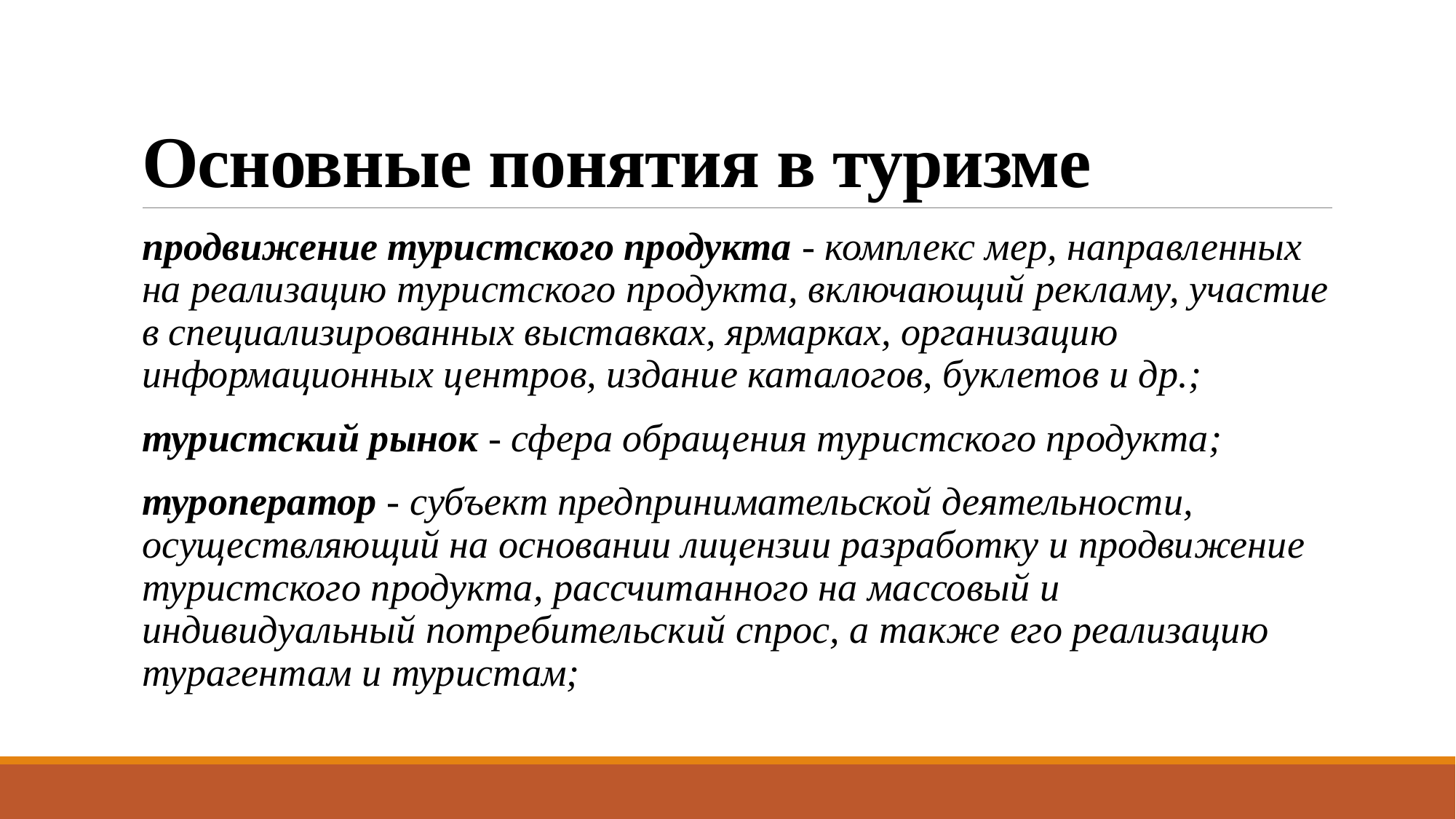

# Основные понятия в туризме
продвижение туристского продукта - комплекс мер, направленных на реализацию туристского продукта, включающий рекламу, участие в специализированных выставках, ярмарках, организацию информационных центров, издание каталогов, буклетов и др.;
туристский рынок - сфера обращения туристского продукта;
туроператор - субъект предпринимательской деятельности, осуществляющий на основании лицензии разработку и продвижение туристского продукта, рассчитанного на массовый и индивидуальный потребительский спрос, а также его реализацию турагентам и туристам;